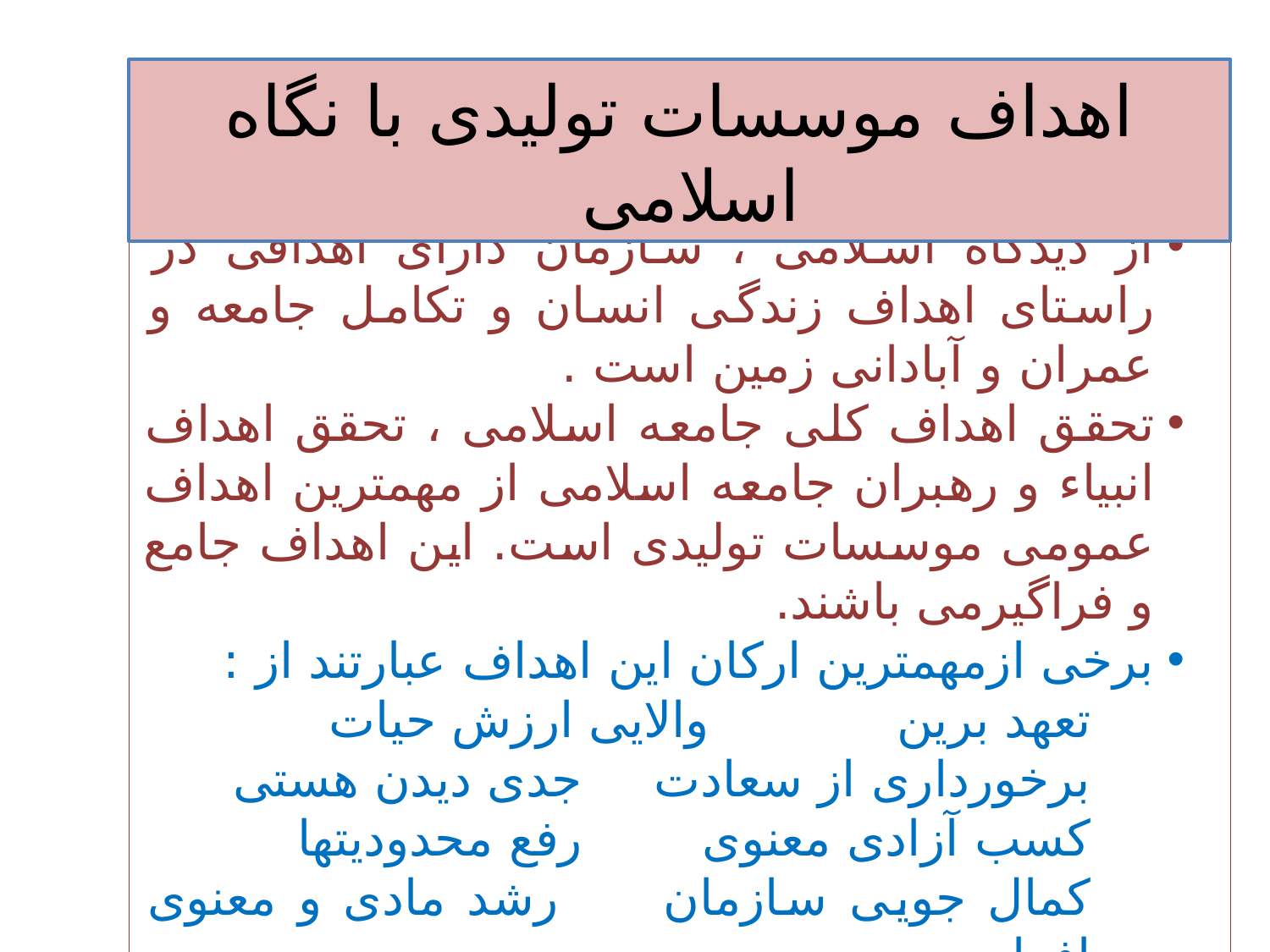

اهداف موسسات تولیدی با نگاه اسلامی
از دیدگاه اسلامی ، سازمان دارای اهدافی در راستای اهداف زندگی انسان و تکامل جامعه و عمران و آبادانی زمین است .
تحقق اهداف کلی جامعه اسلامی ، تحقق اهداف انبیاء و رهبران جامعه اسلامی از مهمترین اهداف عمومی موسسات تولیدی است. این اهداف جامع و فراگیرمی باشند.
برخی ازمهمترین ارکان این اهداف عبارتند از :
تعهد برین 			والایی ارزش حیات
برخورداری از سعادت		جدی دیدن هستی
کسب آزادی معنوی		رفع محدودیتها
کمال جویی سازمان		رشد مادی و معنوی افراد